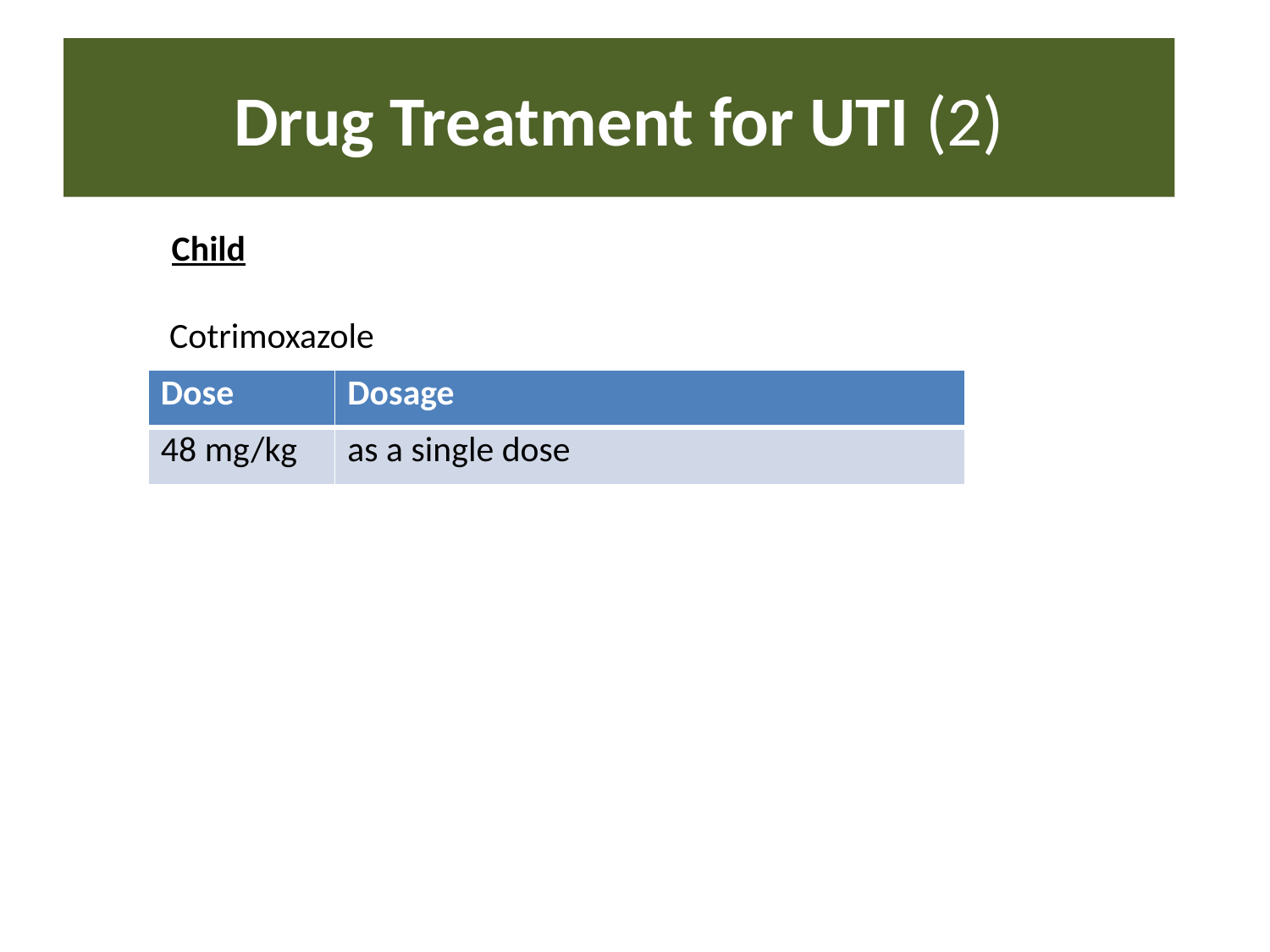

# Drug Treatment for UTI (2)
Child

Cotrimoxazole
| Dose | Dosage |
| --- | --- |
| 48 mg/kg | as a single dose |